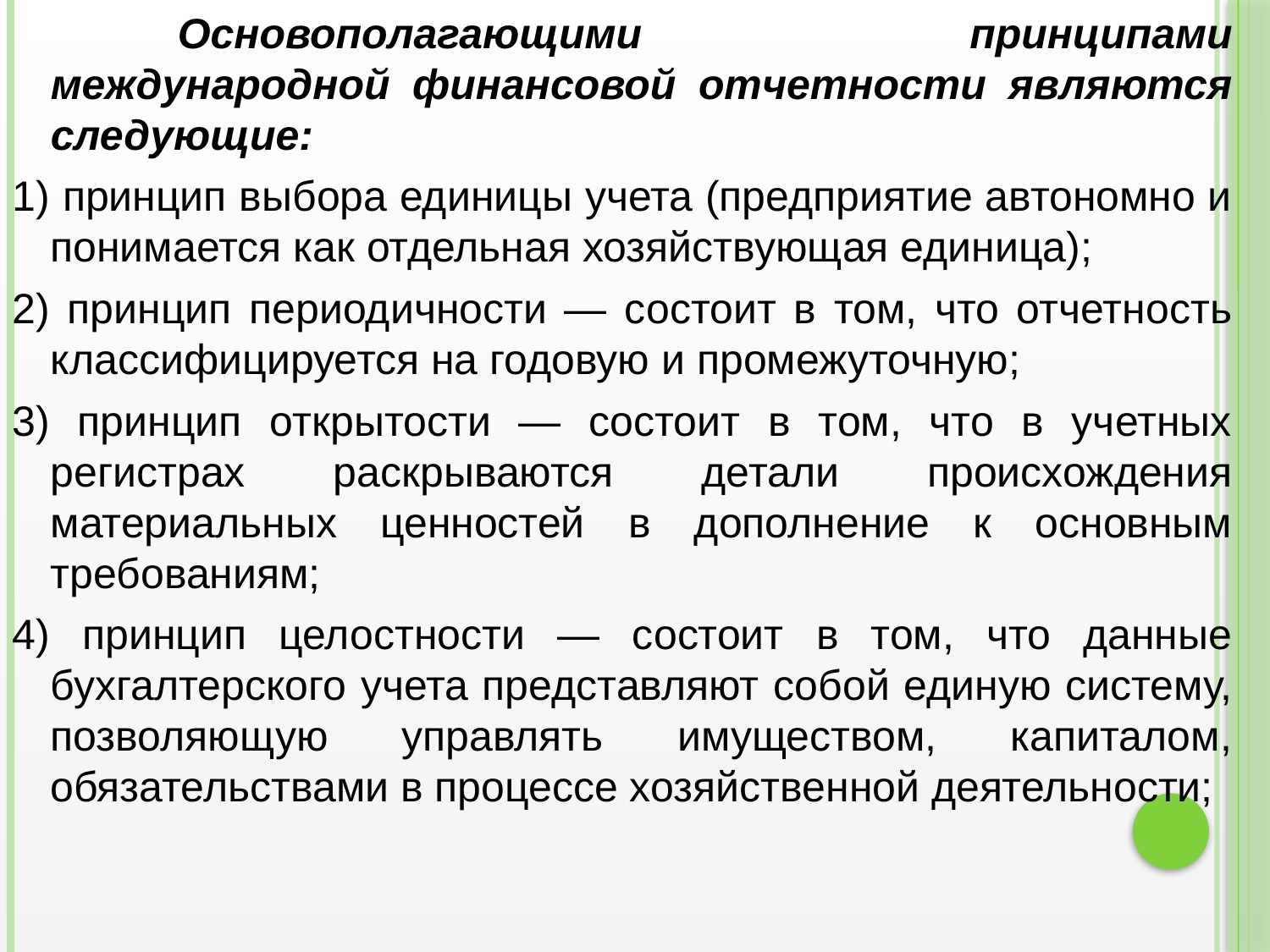

Основополагающими принципами международной финансовой отчетности являются следующие:
1) принцип выбора единицы учета (предприятие автономно и понимается как отдельная хозяйствующая единица);
2) принцип периодичности — состоит в том, что отчетность классифицируется на годовую и промежуточную;
3) принцип открытости — состоит в том, что в учетных регистрах раскрываются детали происхождения материальных ценностей в дополнение к основным требованиям;
4) принцип целостности — состоит в том, что данные бухгалтерского учета представляют собой единую систему, позволяющую управлять имуществом, капиталом, обязательствами в процессе хозяйственной деятельности;